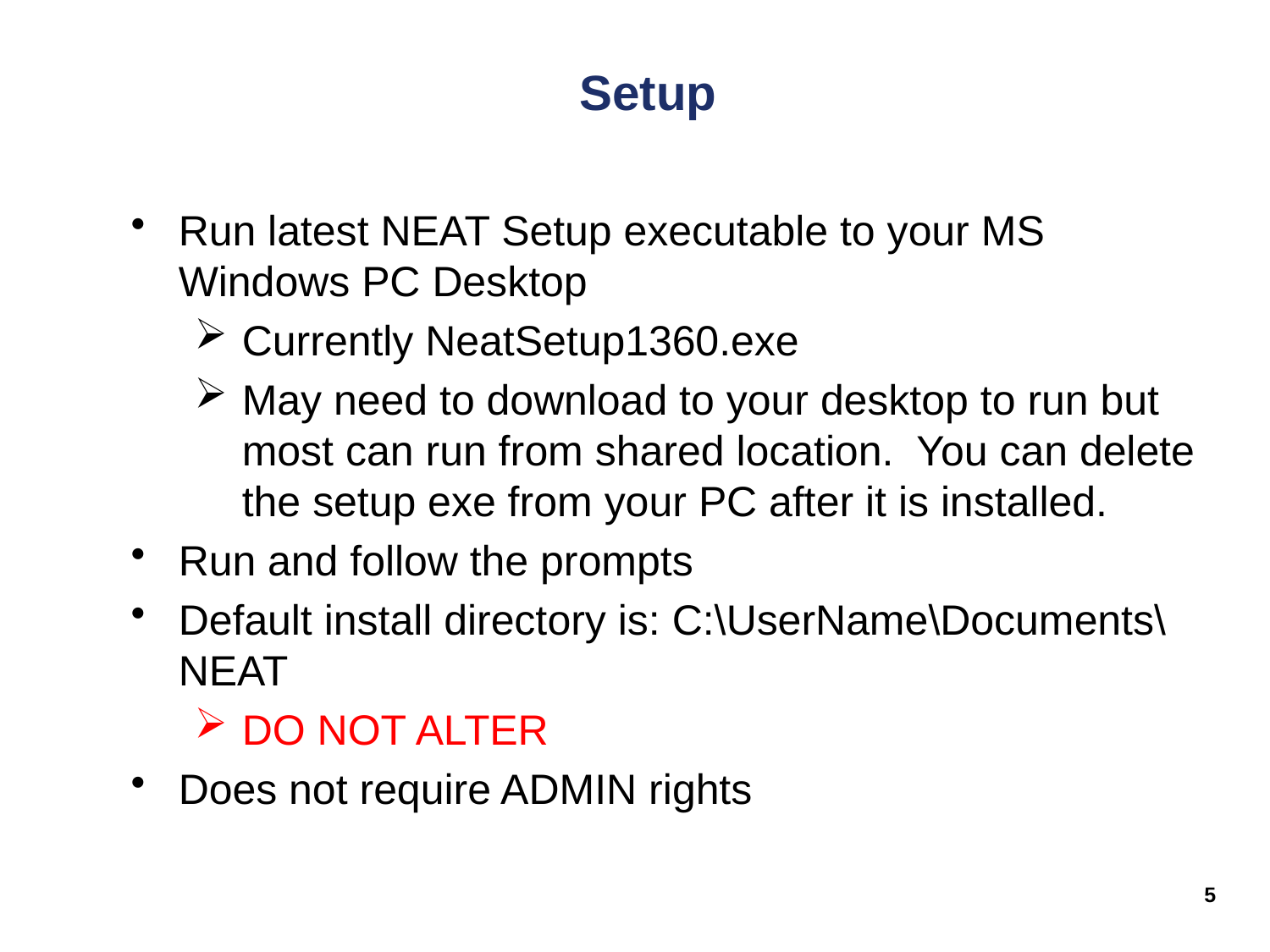

# Setup
Run latest NEAT Setup executable to your MS Windows PC Desktop
Currently NeatSetup1360.exe
May need to download to your desktop to run but most can run from shared location.  You can delete the setup exe from your PC after it is installed.
Run and follow the prompts
Default install directory is: C:\UserName\Documents\NEAT
DO NOT ALTER
Does not require ADMIN rights